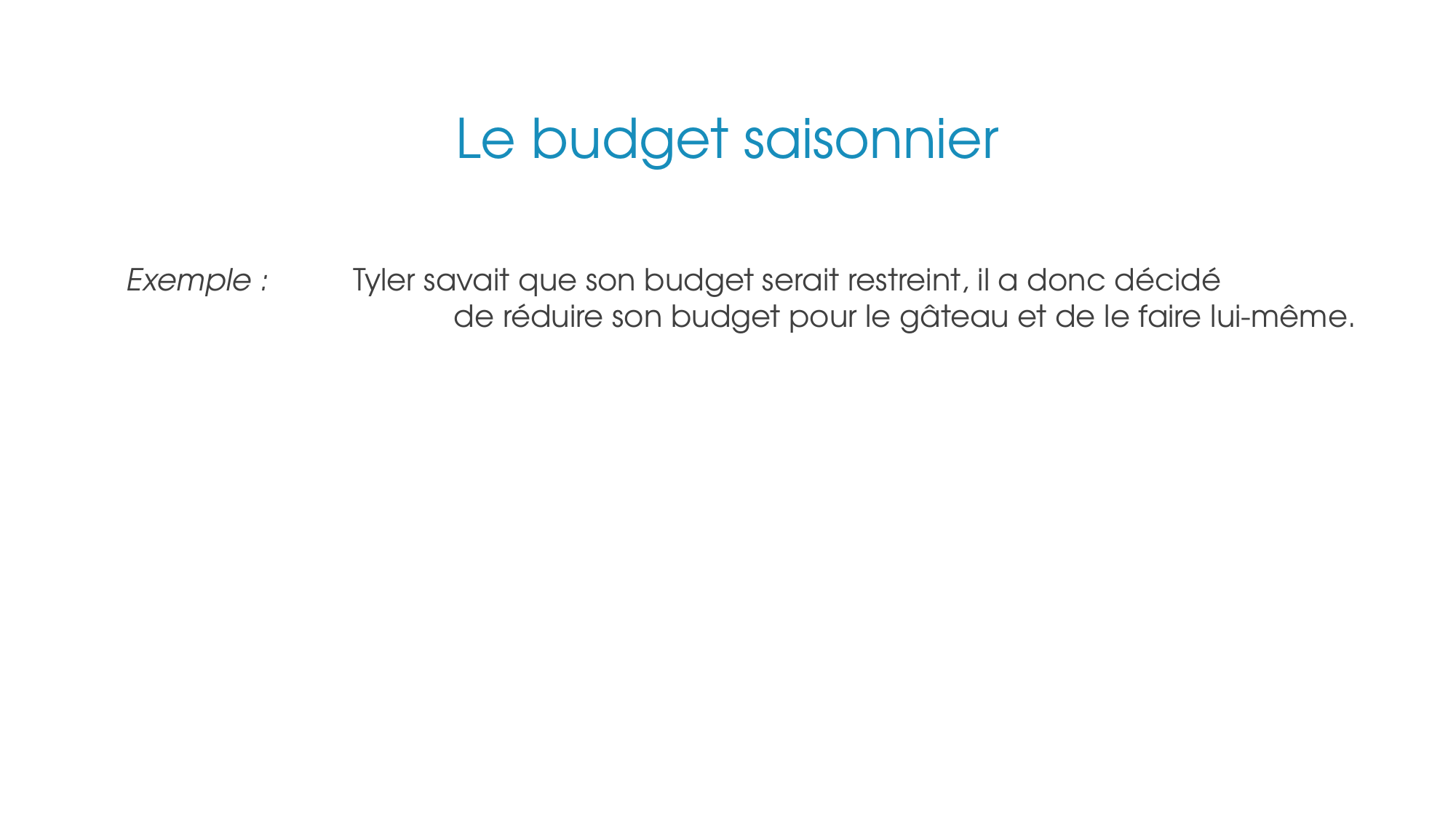

# Le budget saisonnier

Exemple : 	 Tyler savait que son budget serait restreint, il a donc décidé 				de réduire son budget pour le gâteau et de le faire lui-même.